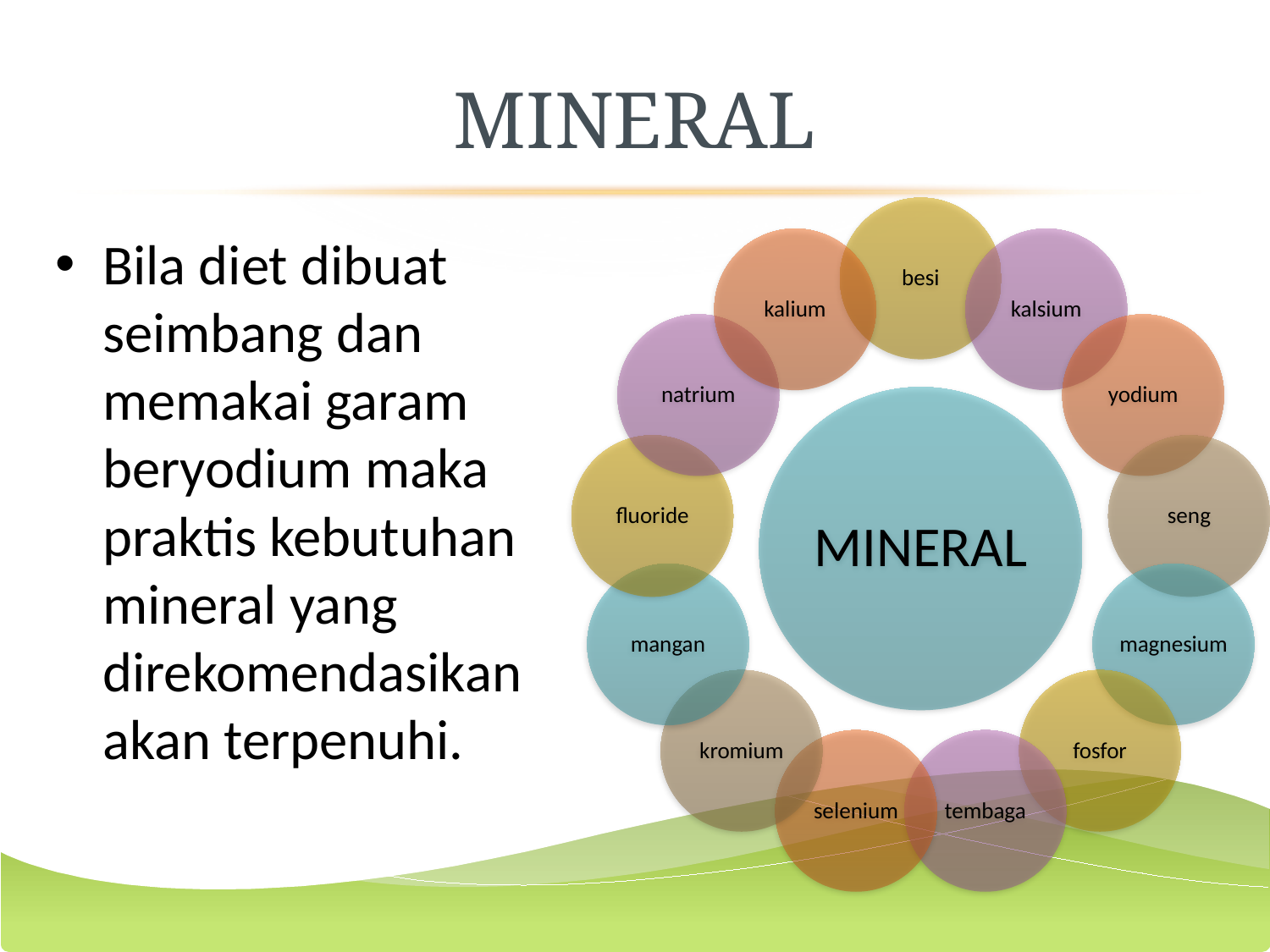

# MINERAL
MINERAL
besi
kalsium
yodium
seng
magnesium
fosfor
tembaga
selenium
kromium
mangan
fluoride
natrium
kalium
Bila diet dibuat seimbang dan memakai garam beryodium maka praktis kebutuhan mineral yang direkomendasikan akan terpenuhi.